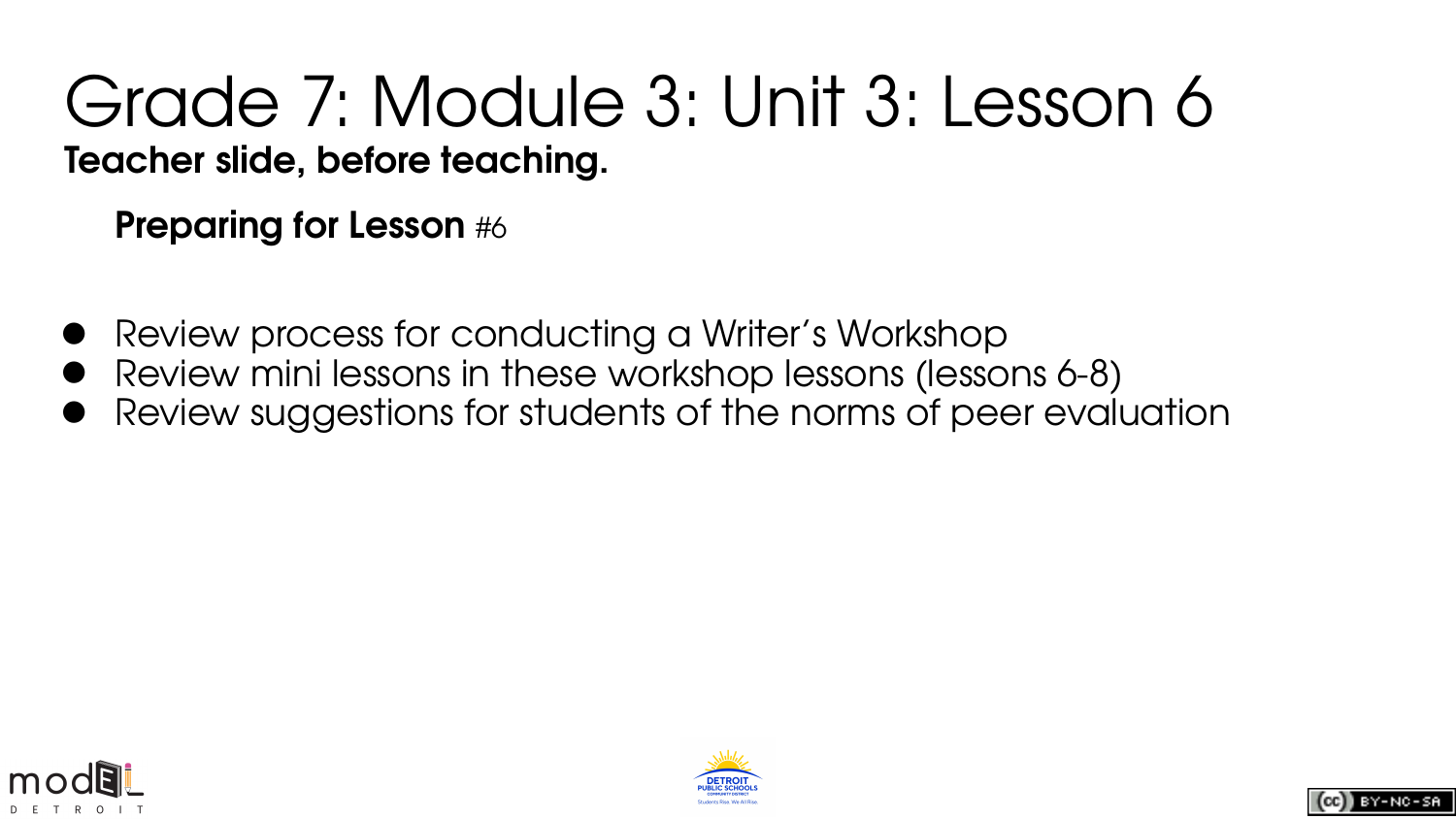

Grade 7: Module 3: Unit 3: Lesson 6
Teacher slide, before teaching.
Preparing for Lesson #6

Review process for conducting a Writer’s Workshop
Review mini lessons in these workshop lessons (lessons 6-8)
Review suggestions for students of the norms of peer evaluation